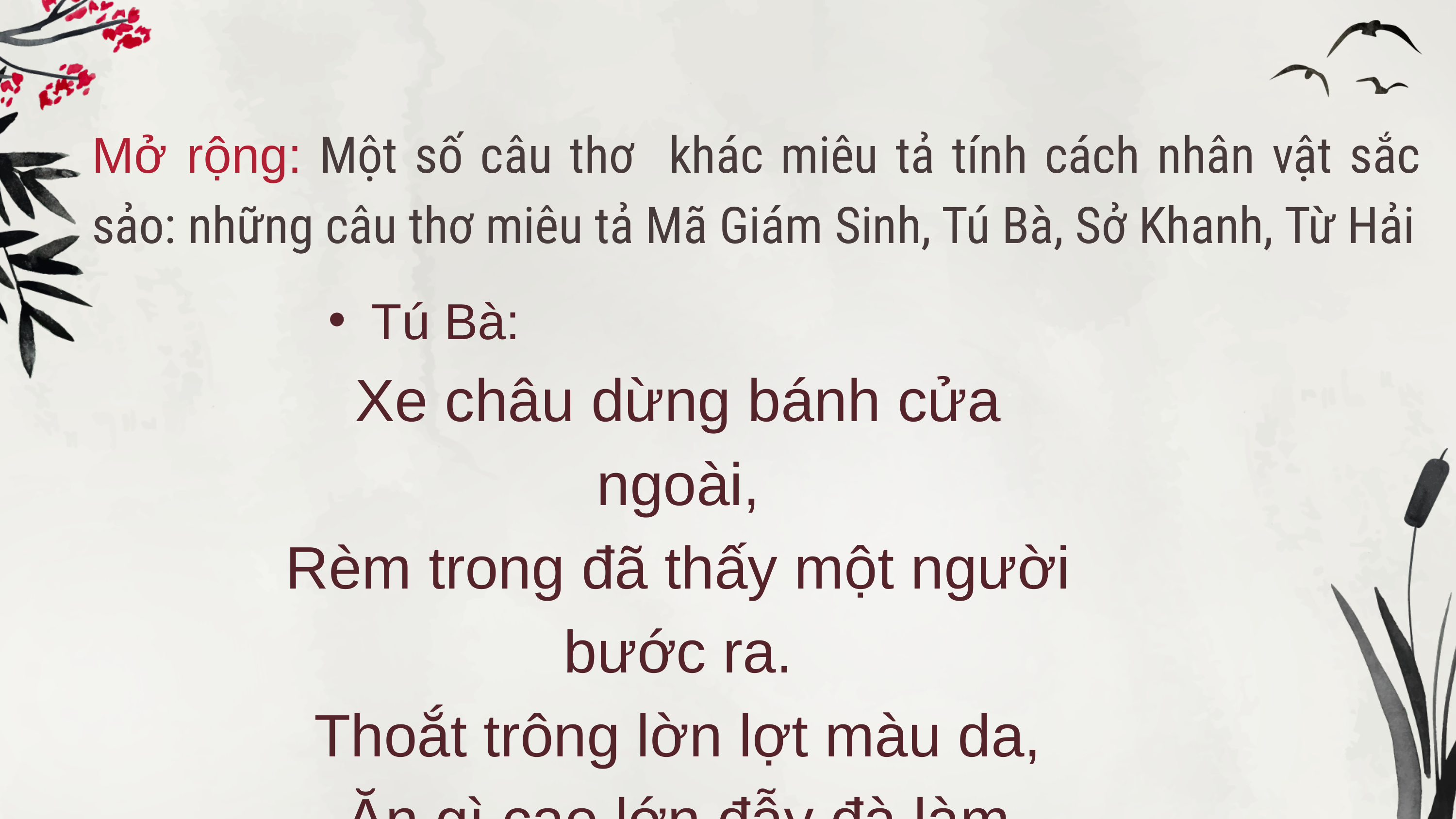

Mở rộng: Một số câu thơ  khác miêu tả tính cách nhân vật sắc sảo: những câu thơ miêu tả Mã Giám Sinh, Tú Bà, Sở Khanh, Từ Hải
Tú Bà:
Xe châu dừng bánh cửa ngoài,
Rèm trong đã thấy một người bước ra.
Thoắt trông lờn lợt màu da,
Ăn gì cao lớn đẫy đà làm sao?
Trước xe lơi lả han chào